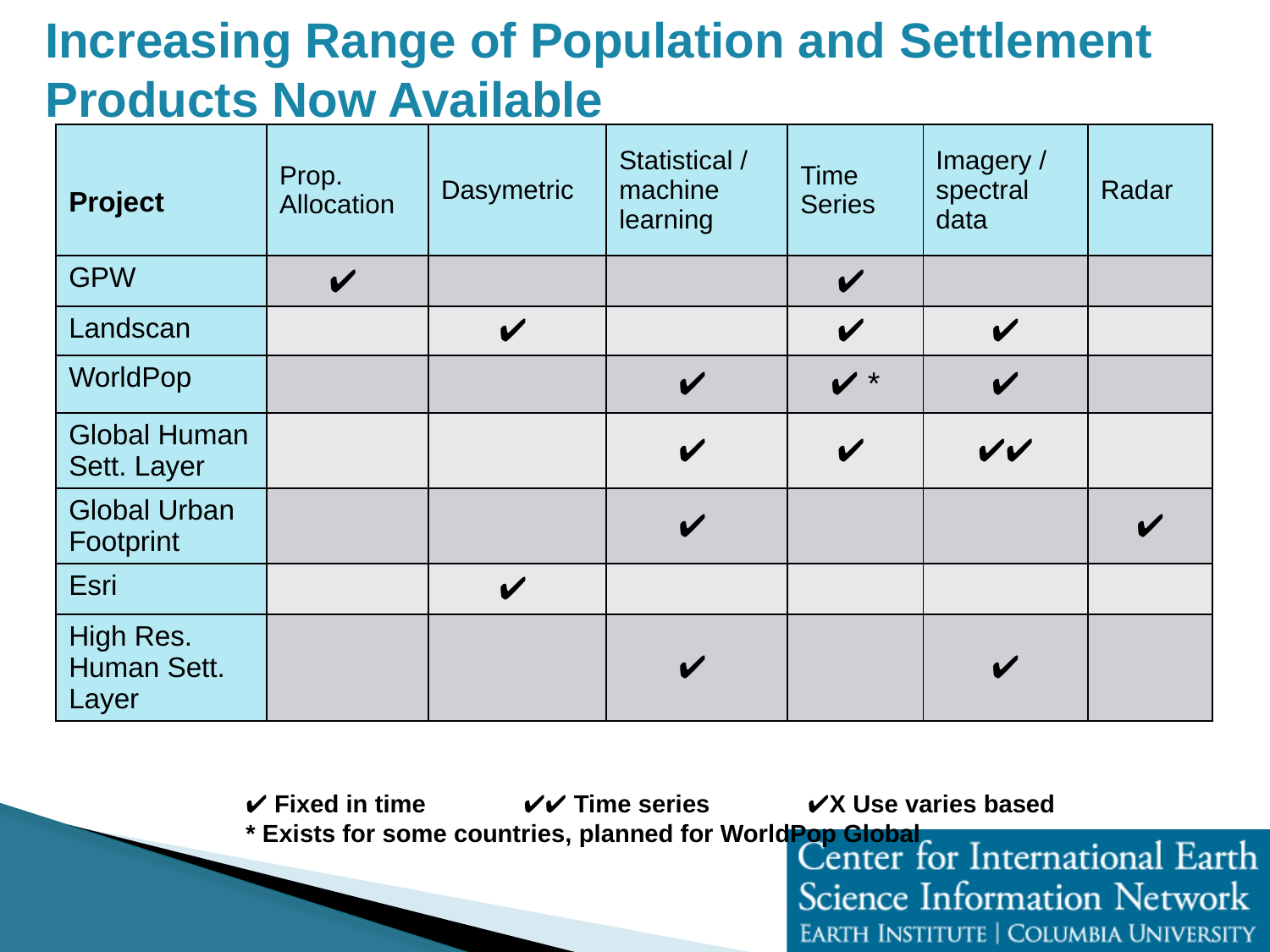

# Increasing Range of Population and Settlement Products Now Available
| Project | Prop. Allocation | Dasymetric | Statistical / machine learning | Time Series | Imagery / spectral data | Radar |
| --- | --- | --- | --- | --- | --- | --- |
| GPW | ✔ |  |  | ✔ |  |  |
| Landscan |  | ✔ |  | ✔ | ✔ |  |
| WorldPop |  |  | ✔ | ✔ \* | ✔ |  |
| Global Human Sett. Layer |  |  | ✔ | ✔ | ✔✔ |  |
| Global Urban Footprint |  |  | ✔ |  |  | ✔ |
| Esri |  | ✔ |  |  |  |  |
| High Res. Human Sett. Layer |  |  | ✔ |  | ✔ |  |
✔ Fixed in time              ✔✔ Time series              ✔X Use varies based
* Exists for some countries, planned for WorldPop Global